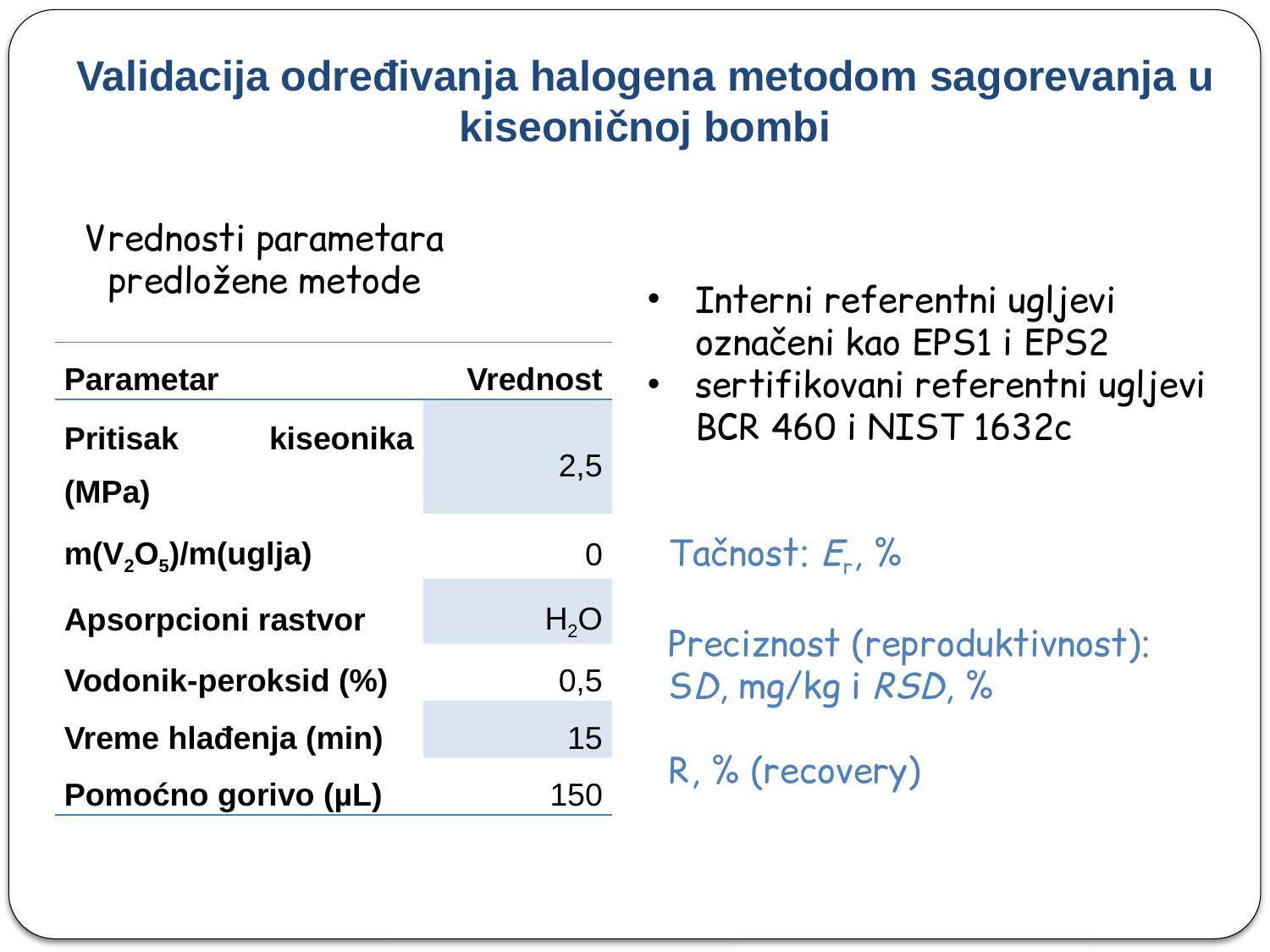

Validacija određivanja halogena metodom sagorevanja u kiseoničnoj bombi
Vrednosti parametara predložene metode
Interni referentni ugljevi označeni kao EPS1 i EPS2
sertifikovani referentni ugljevi BCR 460 i NIST 1632c
| Parametar | Vrednost |
| --- | --- |
| Pritisak kiseonika (MPa) | 2,5 |
| m(V2O5)/m(uglja) | 0 |
| Apsorpcioni rastvor | H2O |
| Vodonik-peroksid (%) | 0,5 |
| Vreme hlađenja (min) | 15 |
| Pomoćno gorivo (µL) | 150 |
Tačnost: Er, %

Preciznost (reproduktivnost): SD, mg/kg i RSD, %

R, % (recovery)